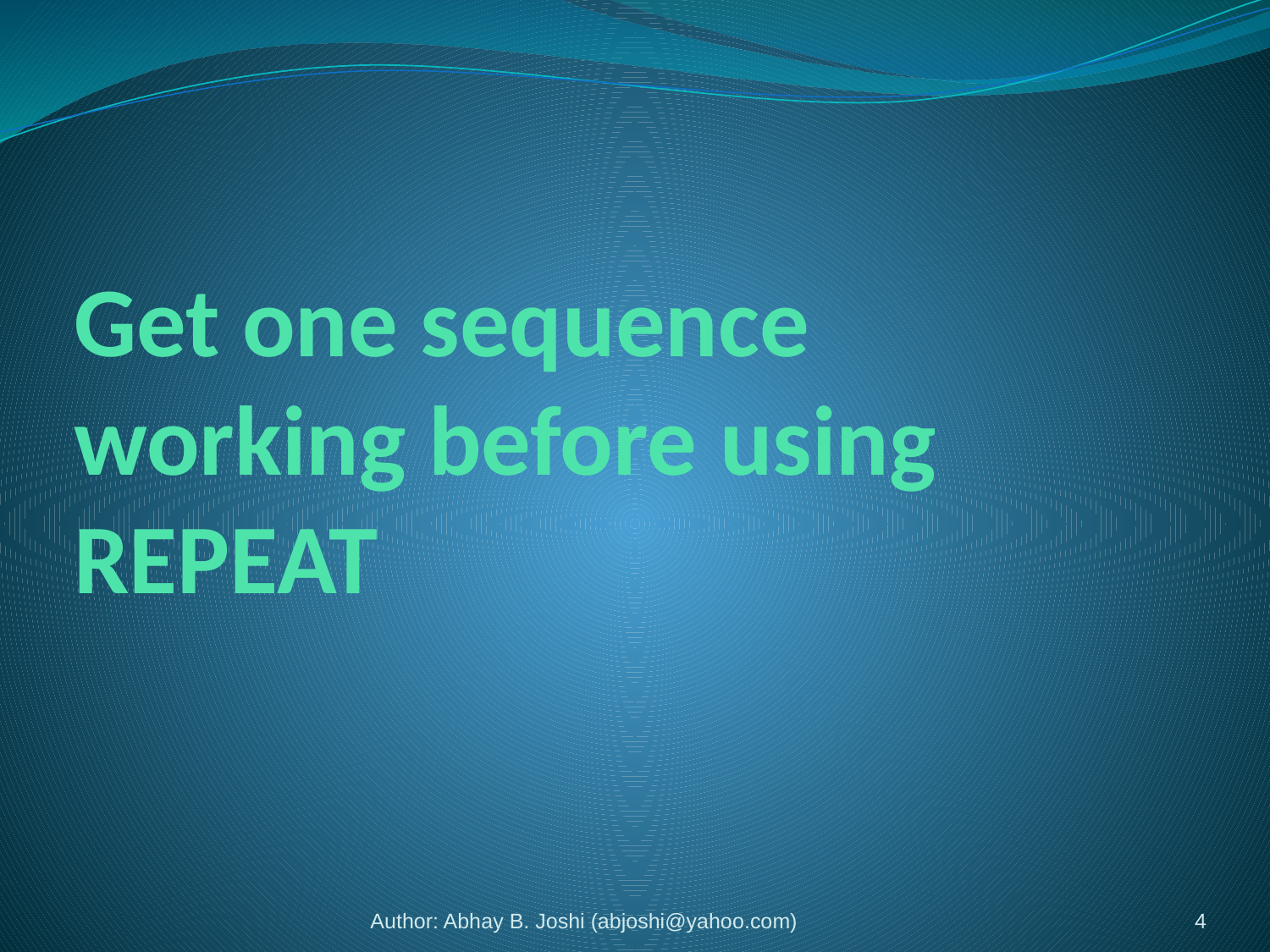

# Get one sequence working before using REPEAT
Author: Abhay B. Joshi (abjoshi@yahoo.com)
4